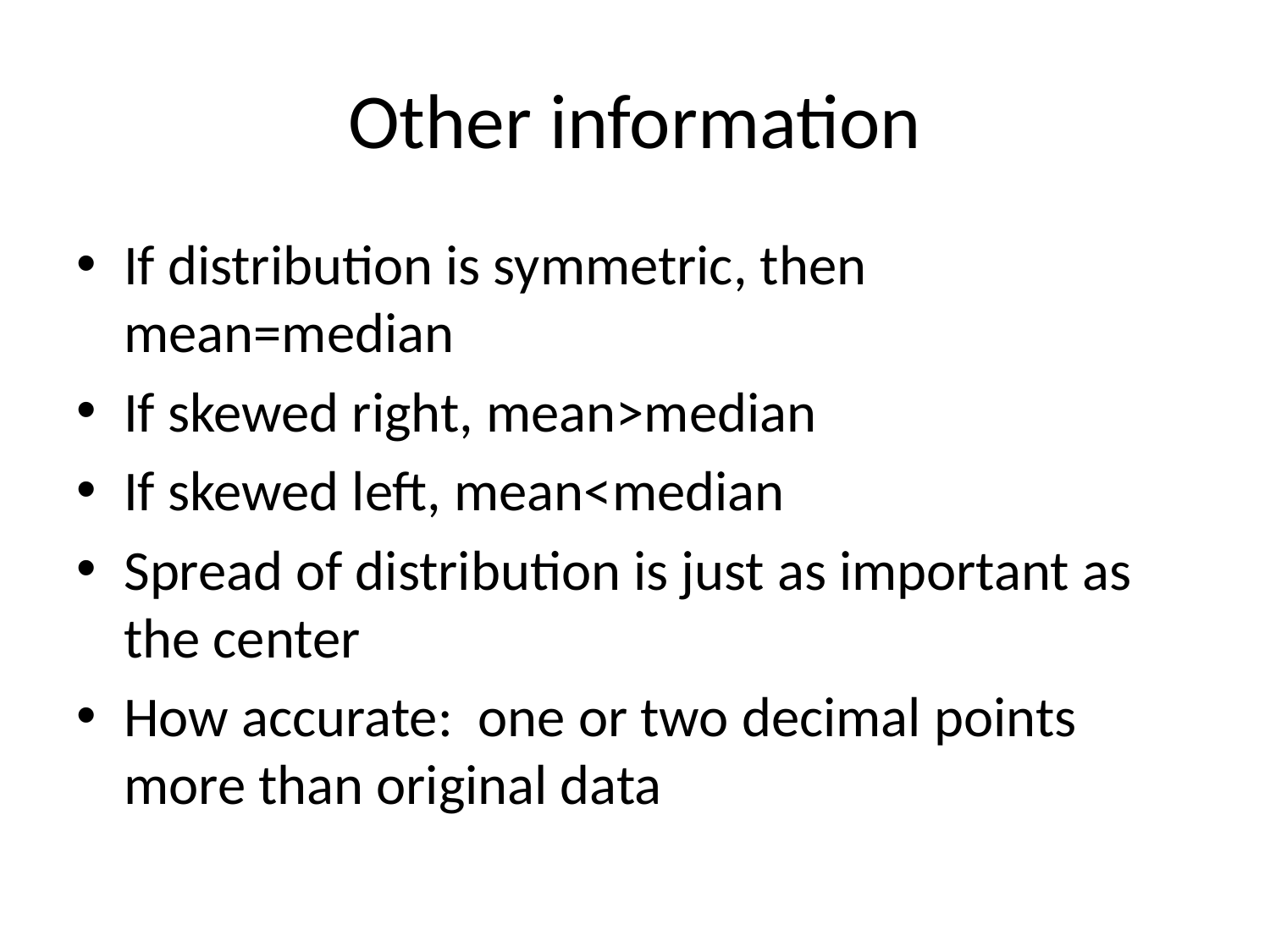

# Other information
If distribution is symmetric, then mean=median
If skewed right, mean>median
If skewed left, mean<median
Spread of distribution is just as important as the center
How accurate:  one or two decimal points more than original data